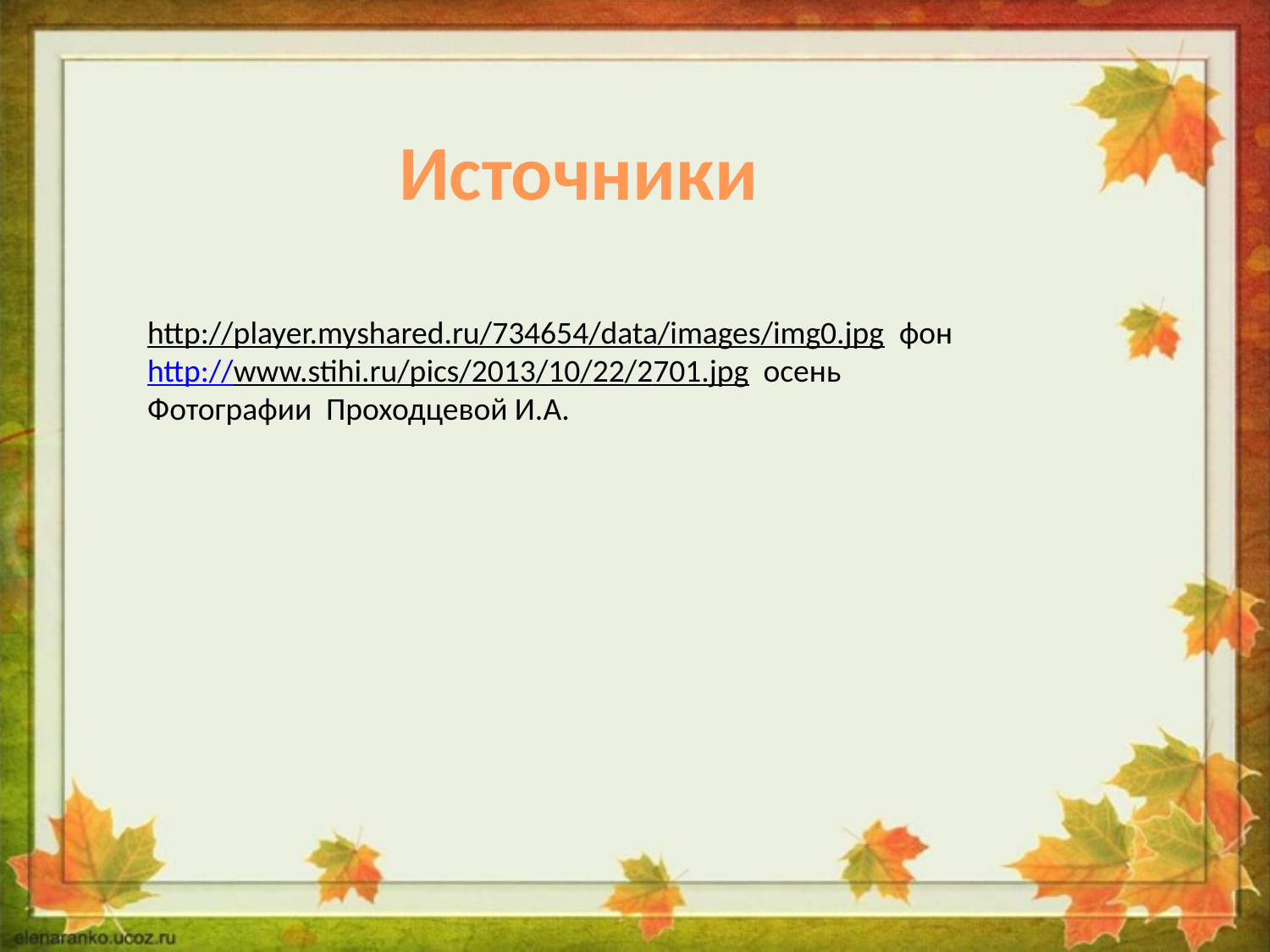

Источники
http://player.myshared.ru/734654/data/images/img0.jpg  фон
http://www.stihi.ru/pics/2013/10/22/2701.jpg  осень
Фотографии  Проходцевой И.А.